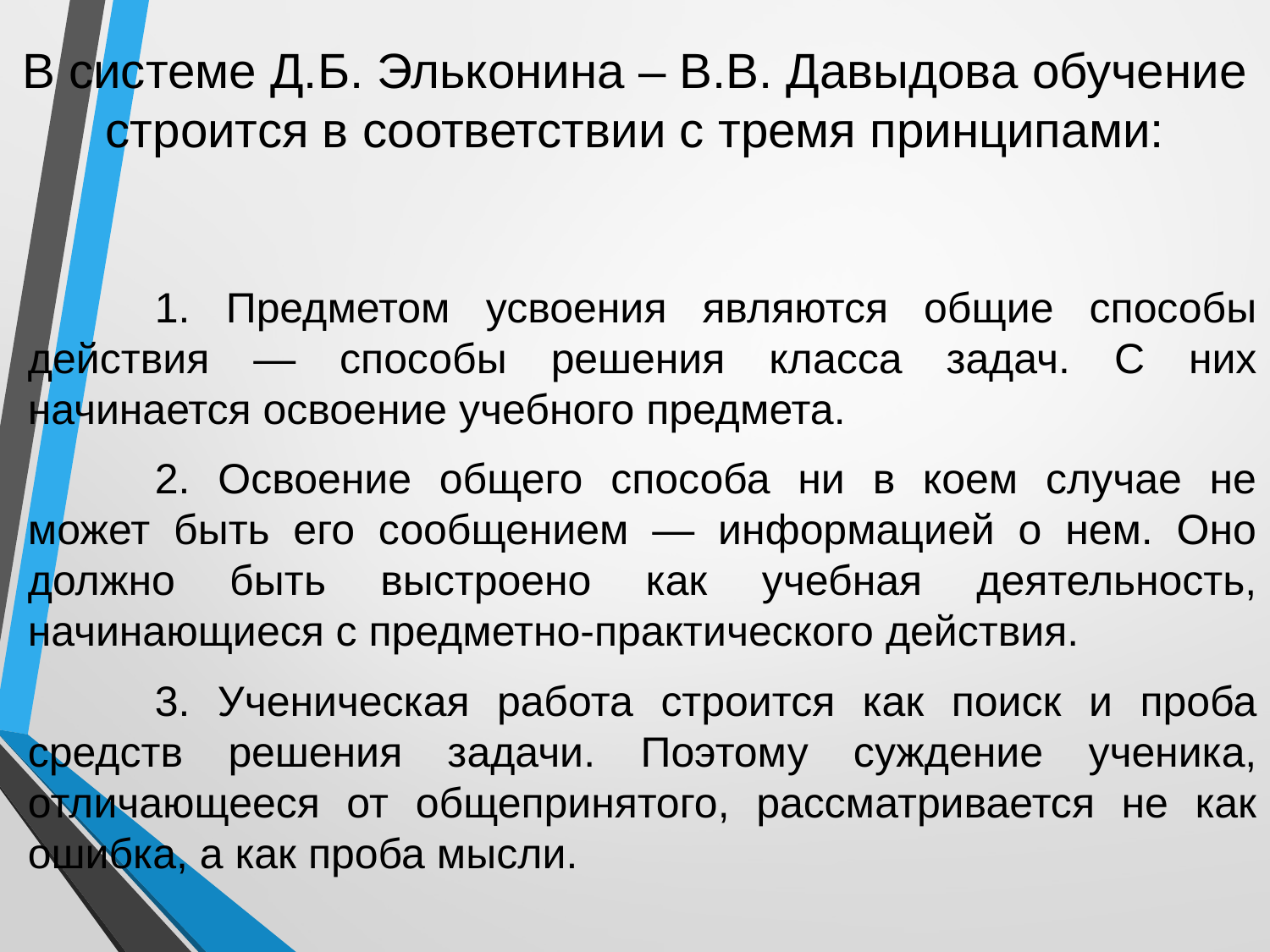

# В системе Д.Б. Эльконина – В.В. Давыдова обучение строится в соответствии с тремя принципами:
	1. Предметом усвоения являются общие способы действия — способы решения класса задач. С них начинается освоение учебного предмета.
	2. Освоение общего способа ни в коем случае не может быть его сообщением — информацией о нем. Оно должно быть выстроено как учебная деятельность, начинающиеся с предметно-практического действия.
	3. Ученическая работа строится как поиск и проба средств решения задачи. Поэтому суждение ученика, отличающееся от общепринятого, рассматривается не как ошибка, а как проба мысли.